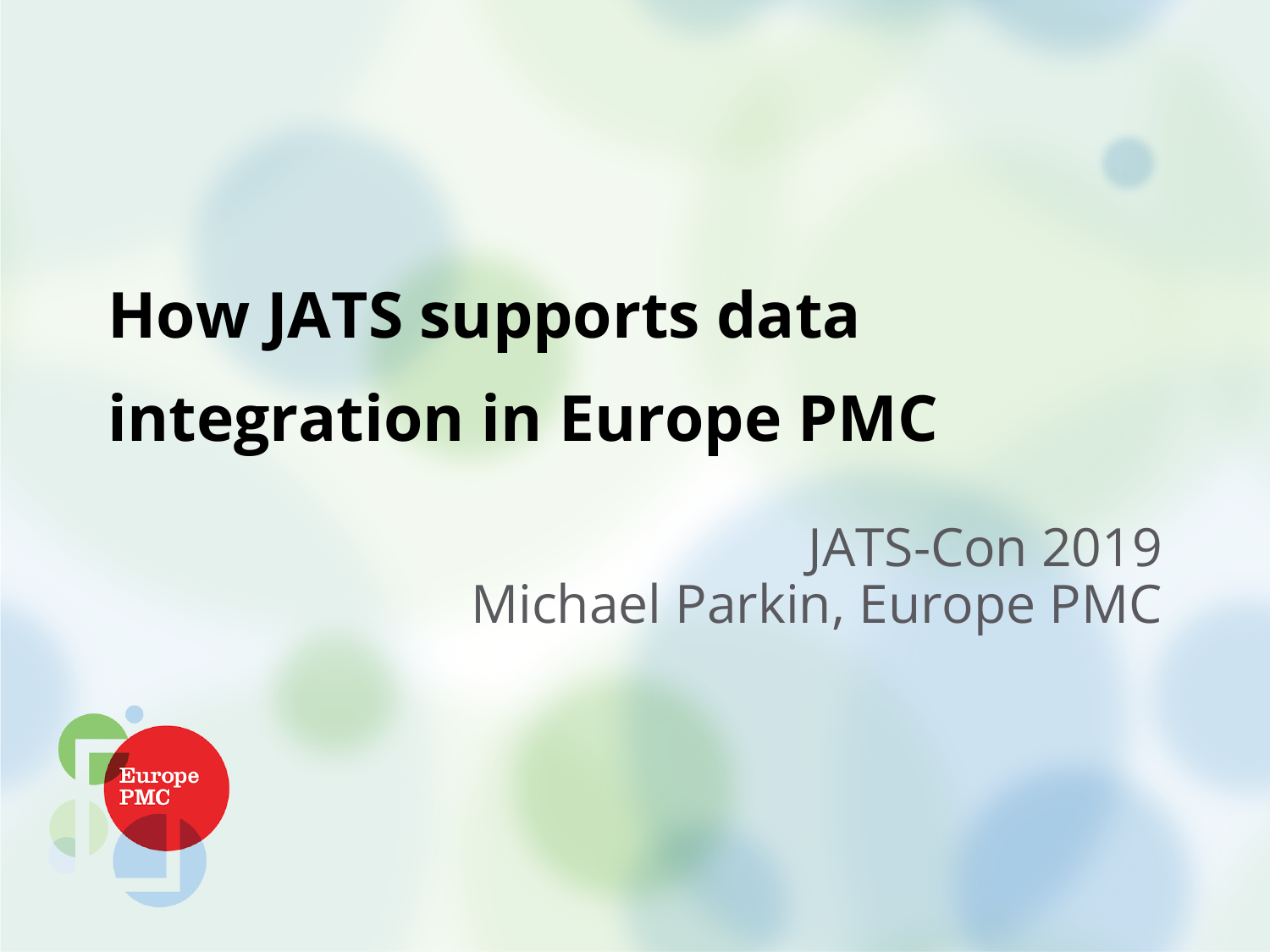

# How JATS supports data integration in Europe PMC
JATS-Con 2019
Michael Parkin, Europe PMC